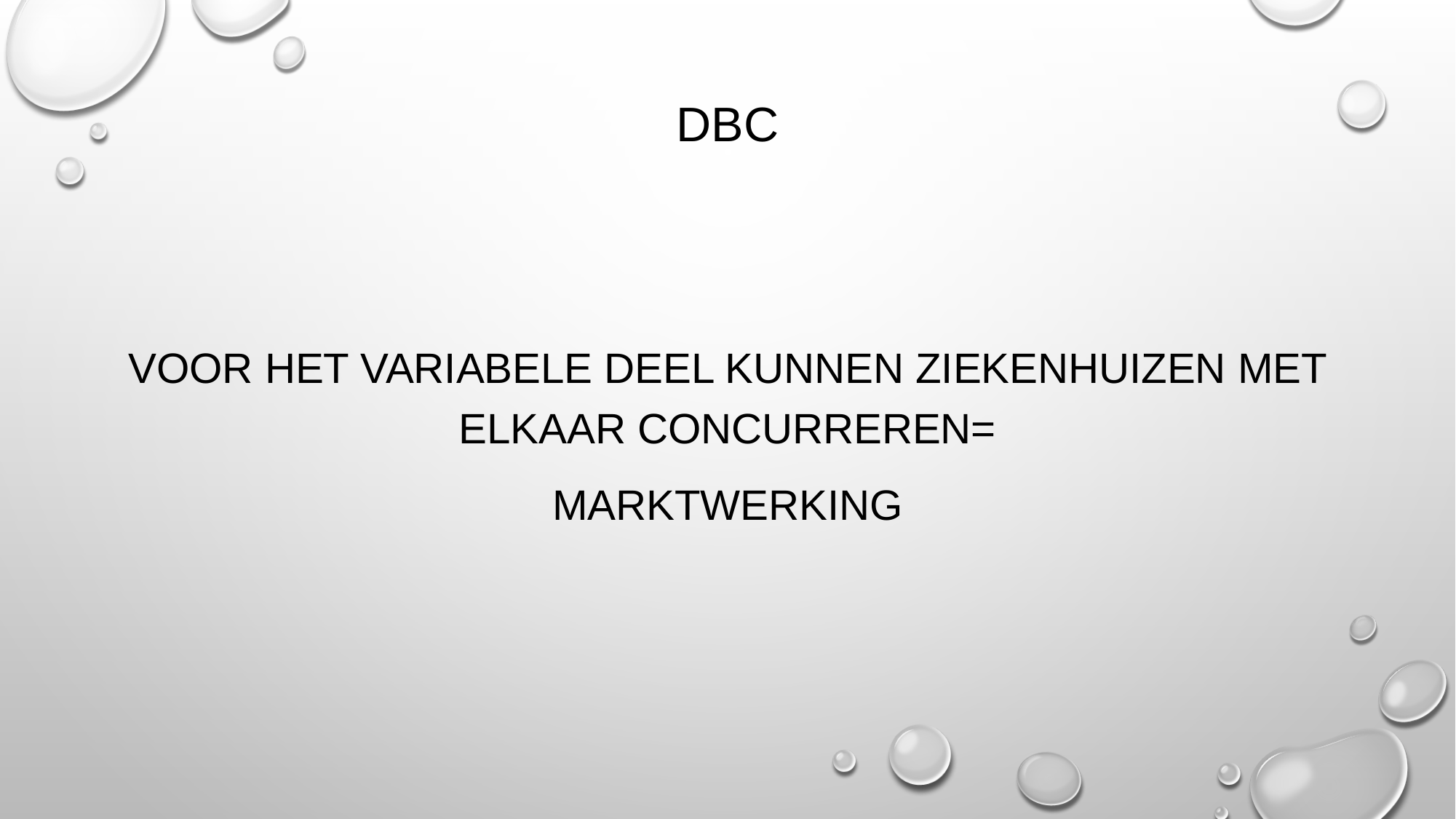

# DBC
Voor het variabele deel kunnen ziekenhuizen met elkaar concurreren=
marktwerking